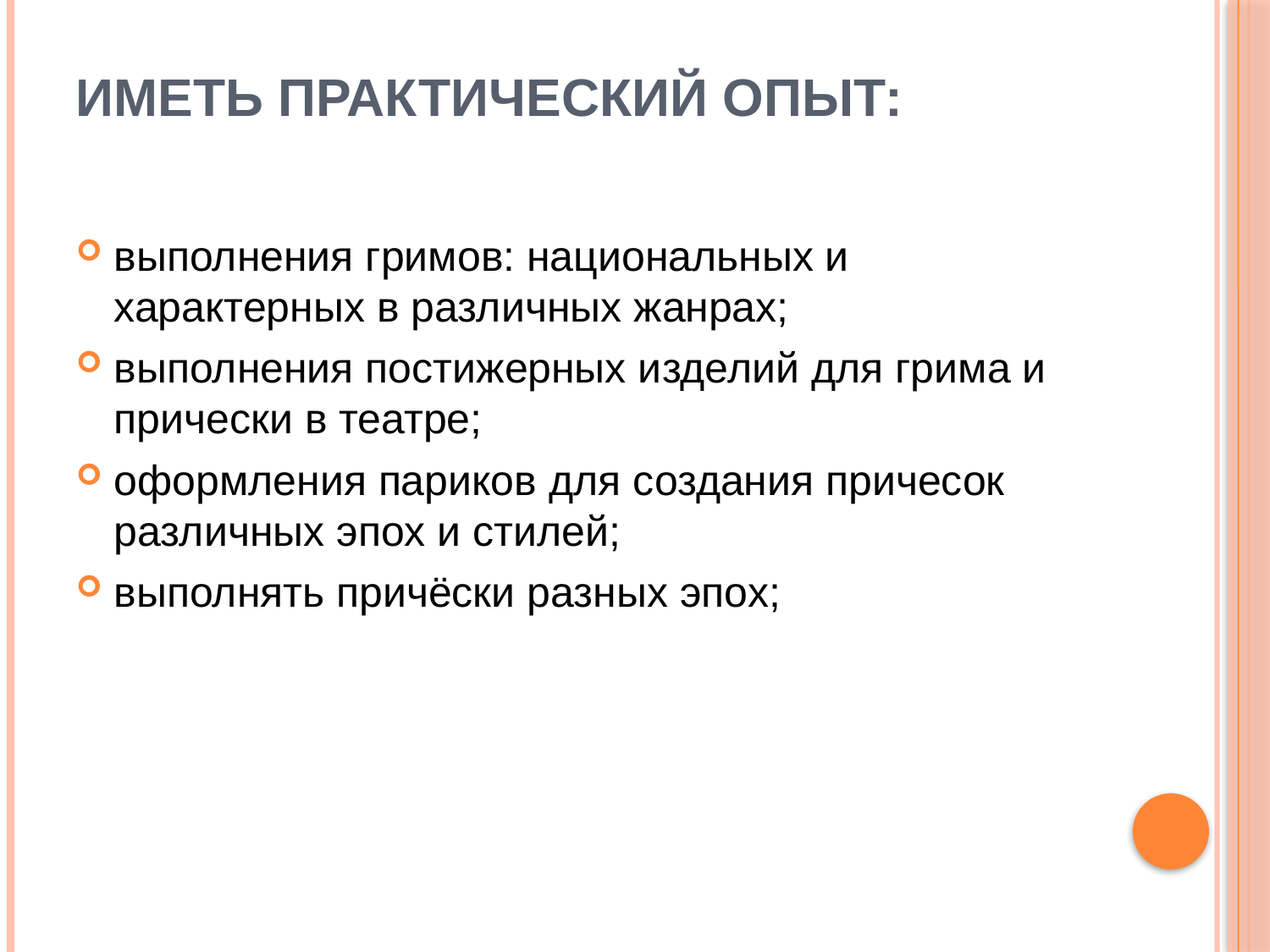

# иметь практический опыт:
выполнения гримов: национальных и  характерных в различных жанрах;
выполнения постижерных изделий для грима и прически в театре;
оформления париков для создания причесок различных эпох и стилей;
выполнять причёски разных эпох;